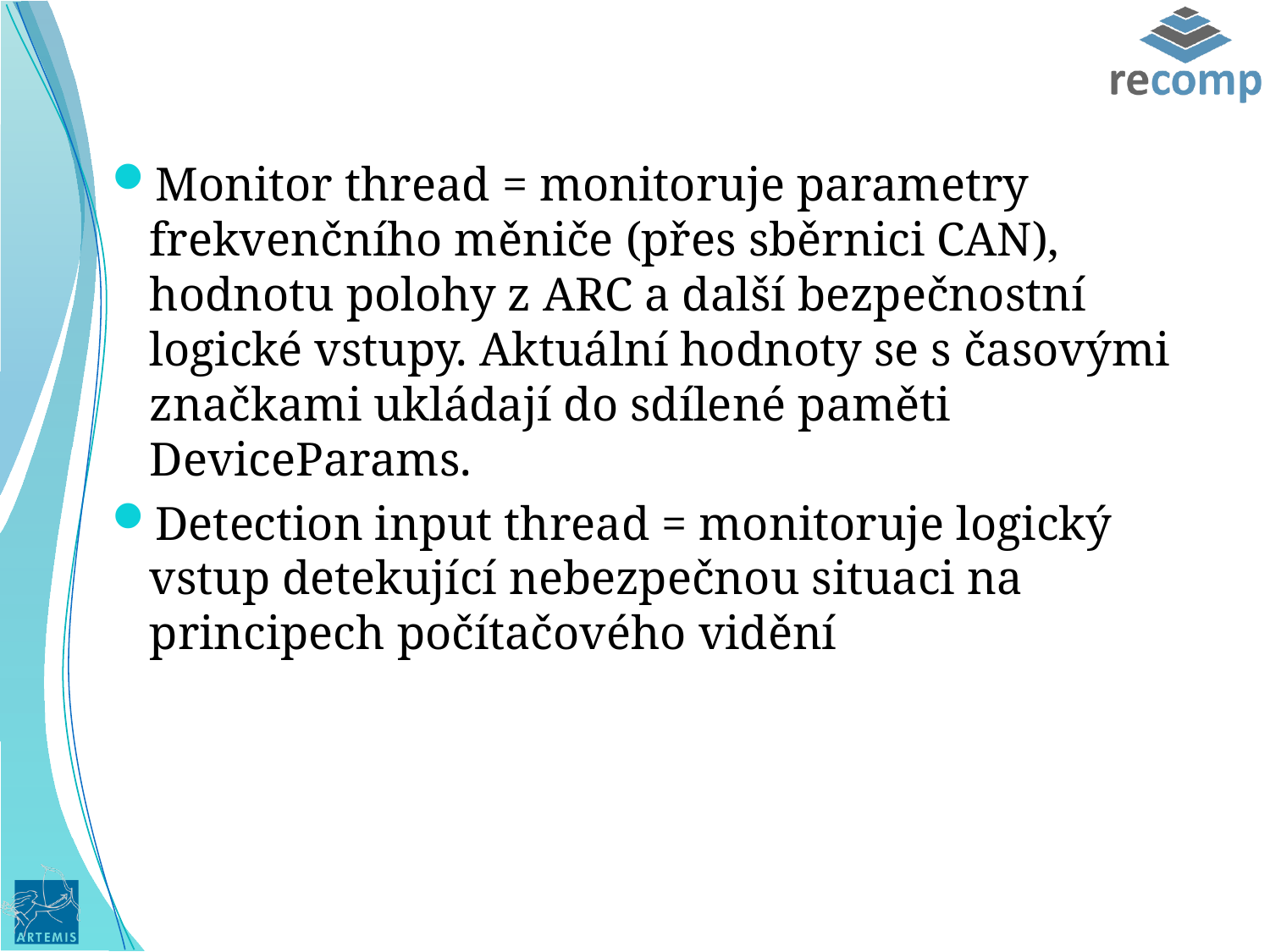

#
Monitor thread = monitoruje parametry frekvenčního měniče (přes sběrnici CAN), hodnotu polohy z ARC a další bezpečnostní logické vstupy. Aktuální hodnoty se s časovými značkami ukládají do sdílené paměti DeviceParams.
Detection input thread = monitoruje logický vstup detekující nebezpečnou situaci na principech počítačového vidění